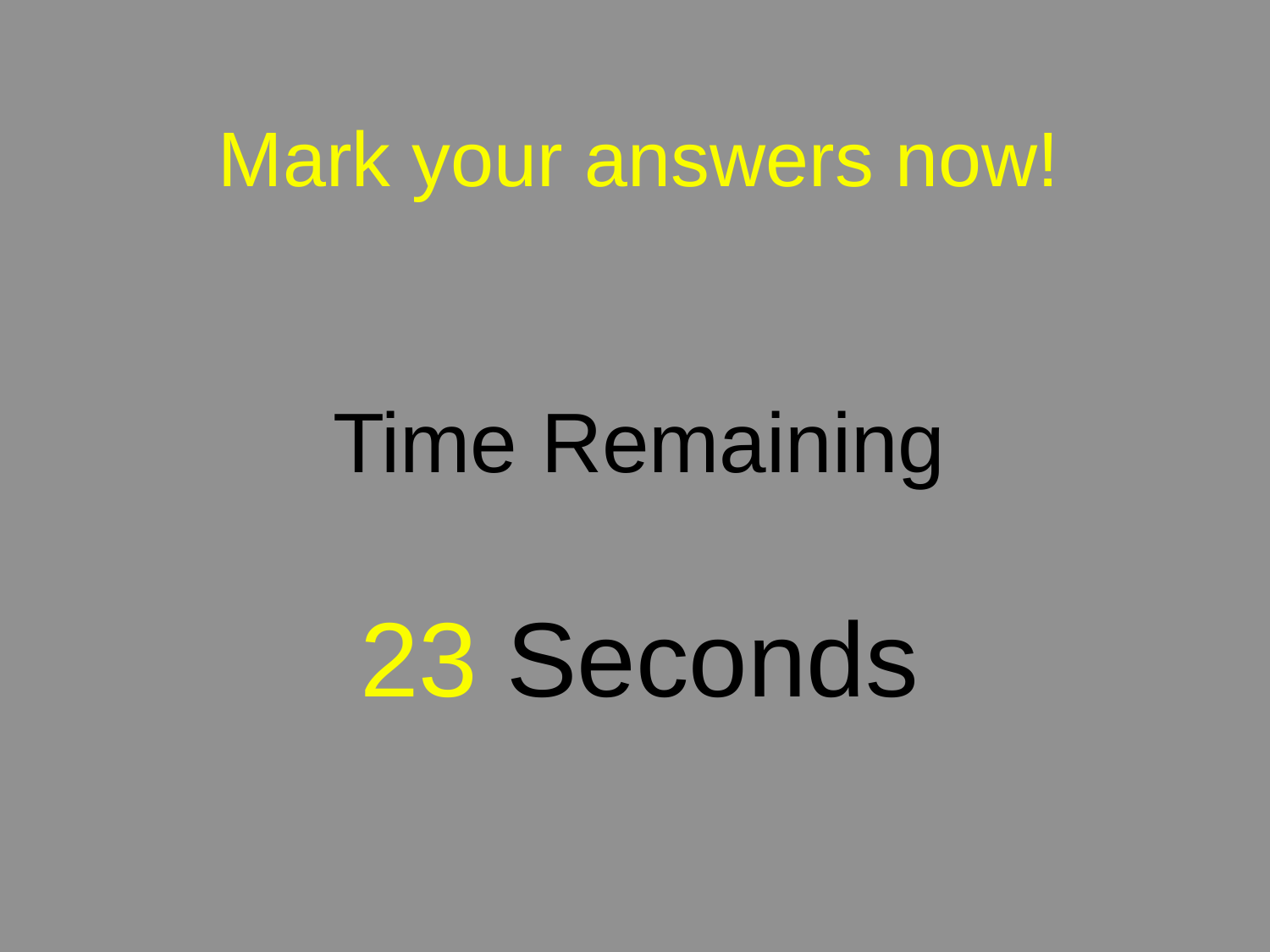

# Mark your answers now! Time Remaining 23 Seconds